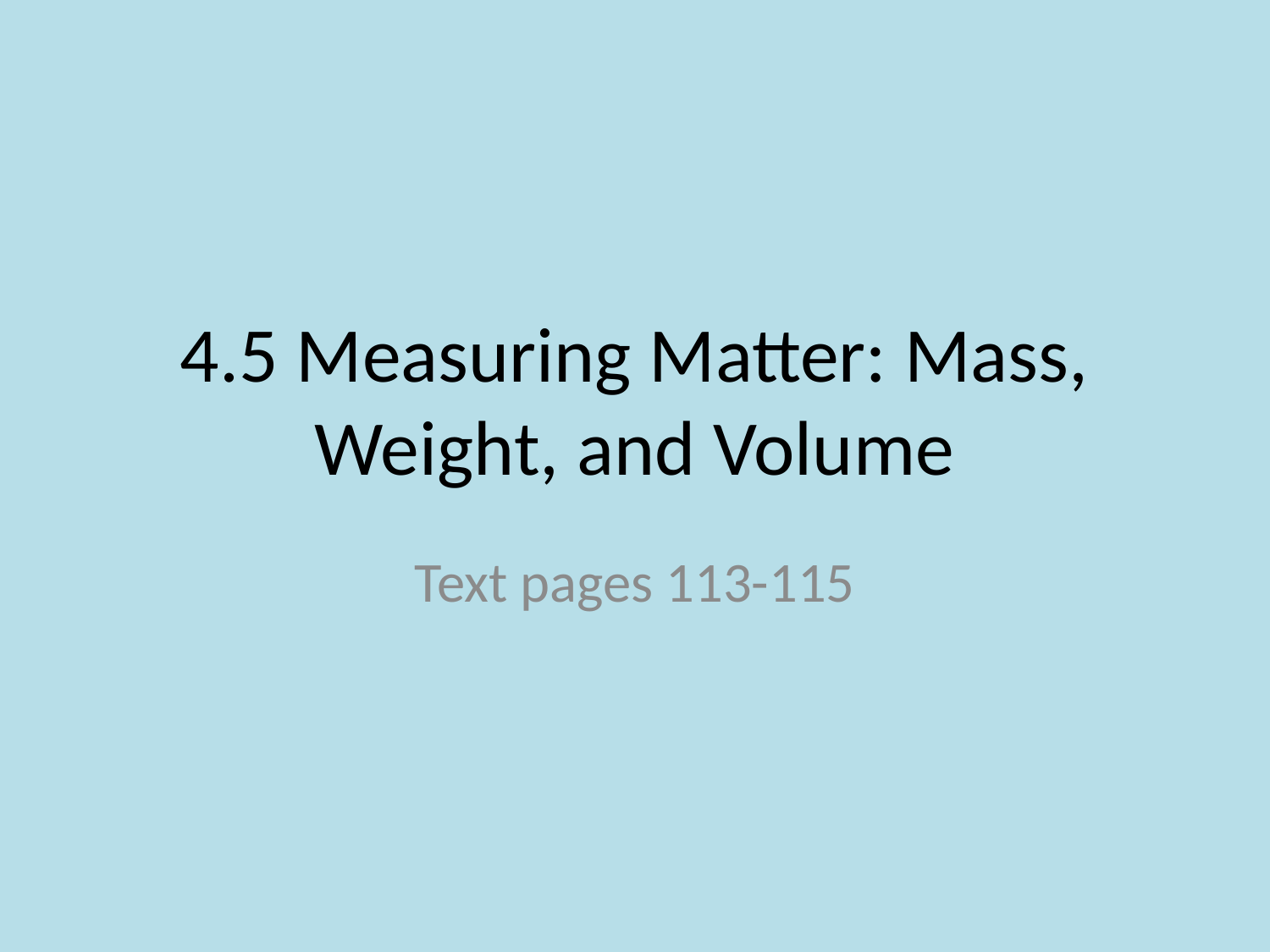

# 4.5 Measuring Matter: Mass, Weight, and Volume
Text pages 113-115